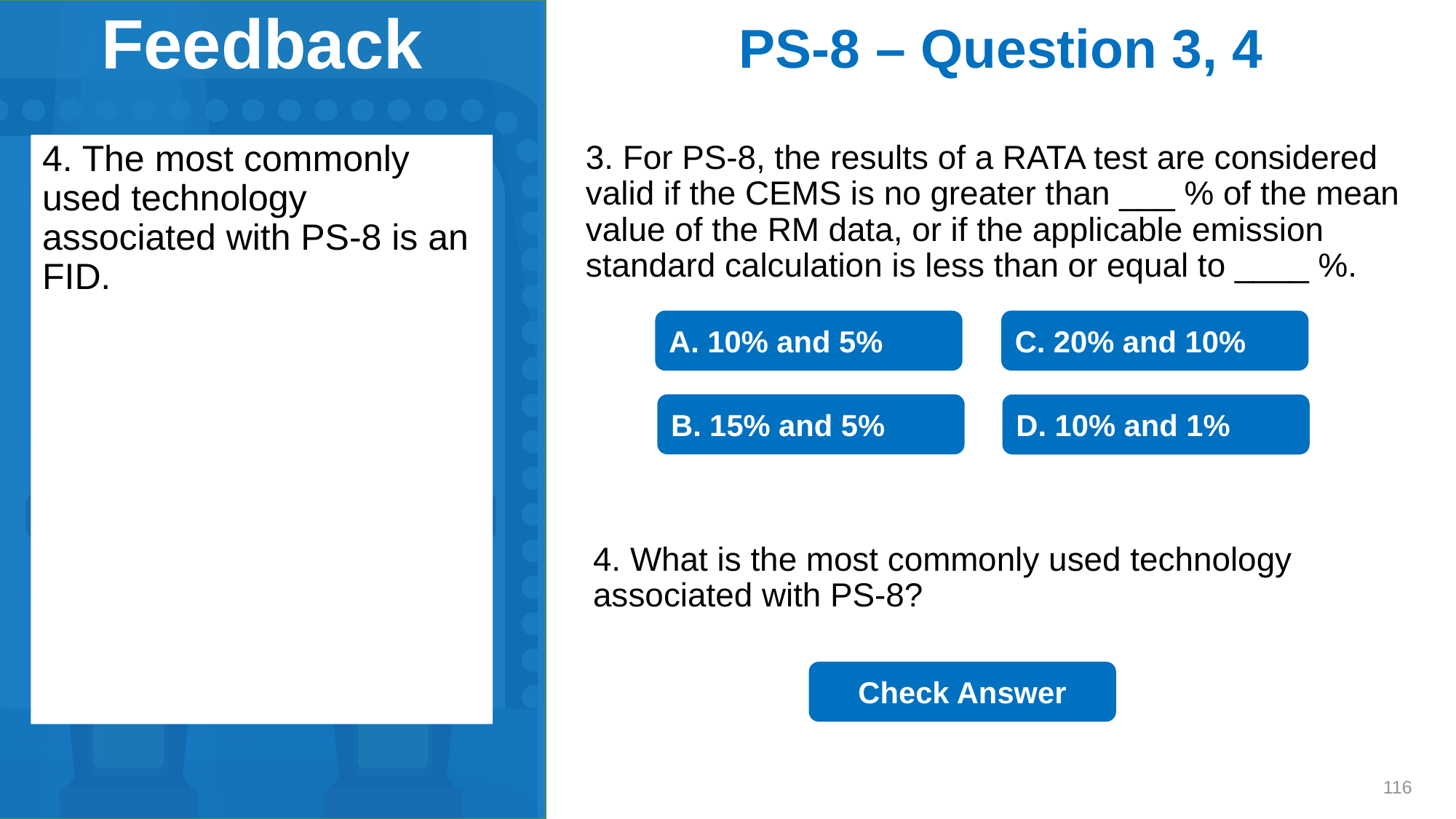

PS-8 – Question 3, 4
3. C. For PS-8, the results of a RATA test are considered valid if the CEMS is no greater than 20% of the mean value of the RM data, or if the applicable emission standard calculation is less than or equal to 10%.
4. The most commonly used technology associated with PS-8 is an FID.
3. For PS-8, the results of a RATA test are considered valid if the CEMS is no greater than ___ % of the mean value of the RM data, or if the applicable emission standard calculation is less than or equal to ____ %.

A. 10% and 5%
C. 20% and 10%
B. 15% and 5%
D. 10% and 1%
4. What is the most commonly used technology associated with PS-8?
Check Answer
116